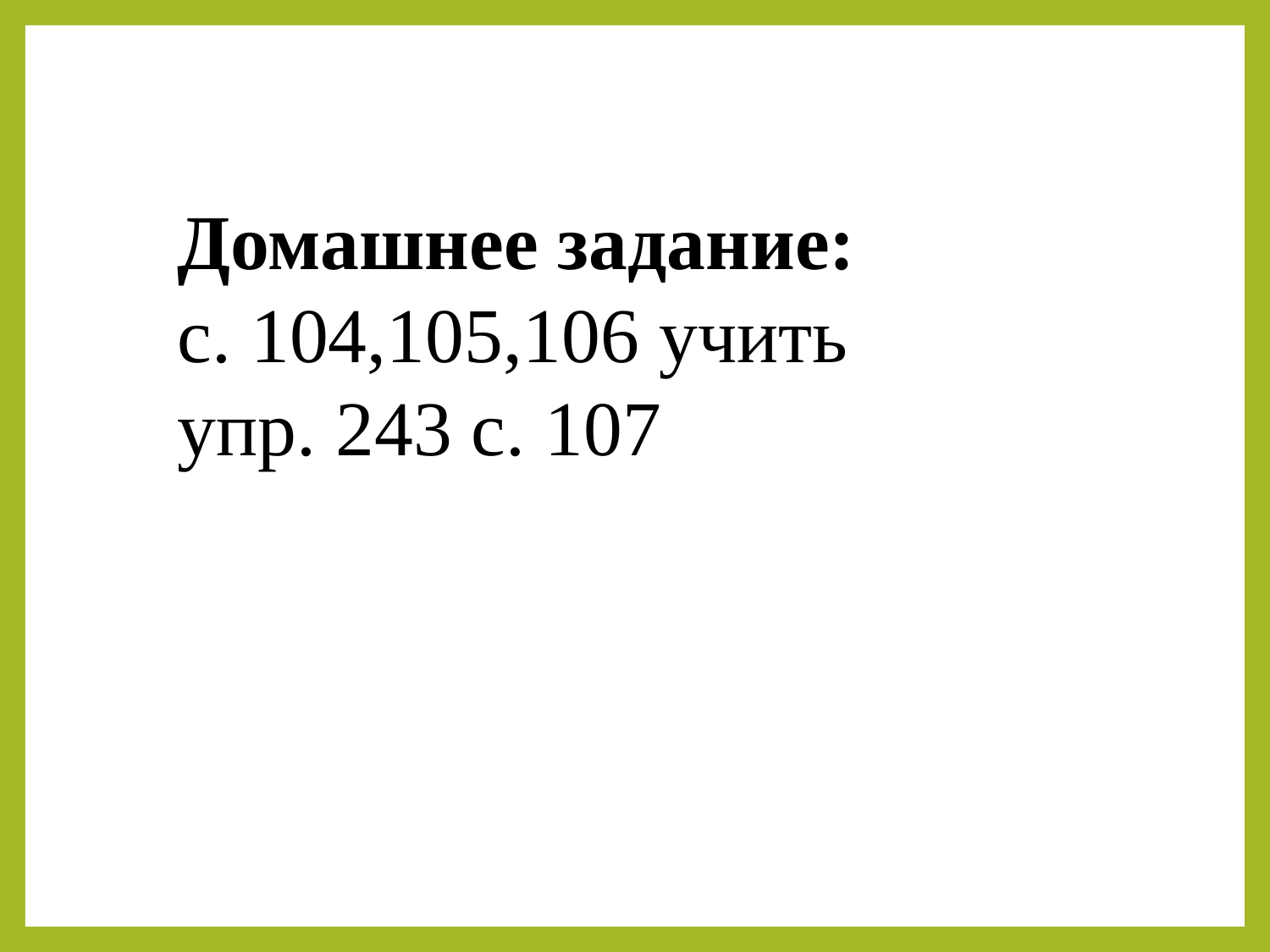

Домашнее задание:
с. 104,105,106 учить
упр. 243 с. 107